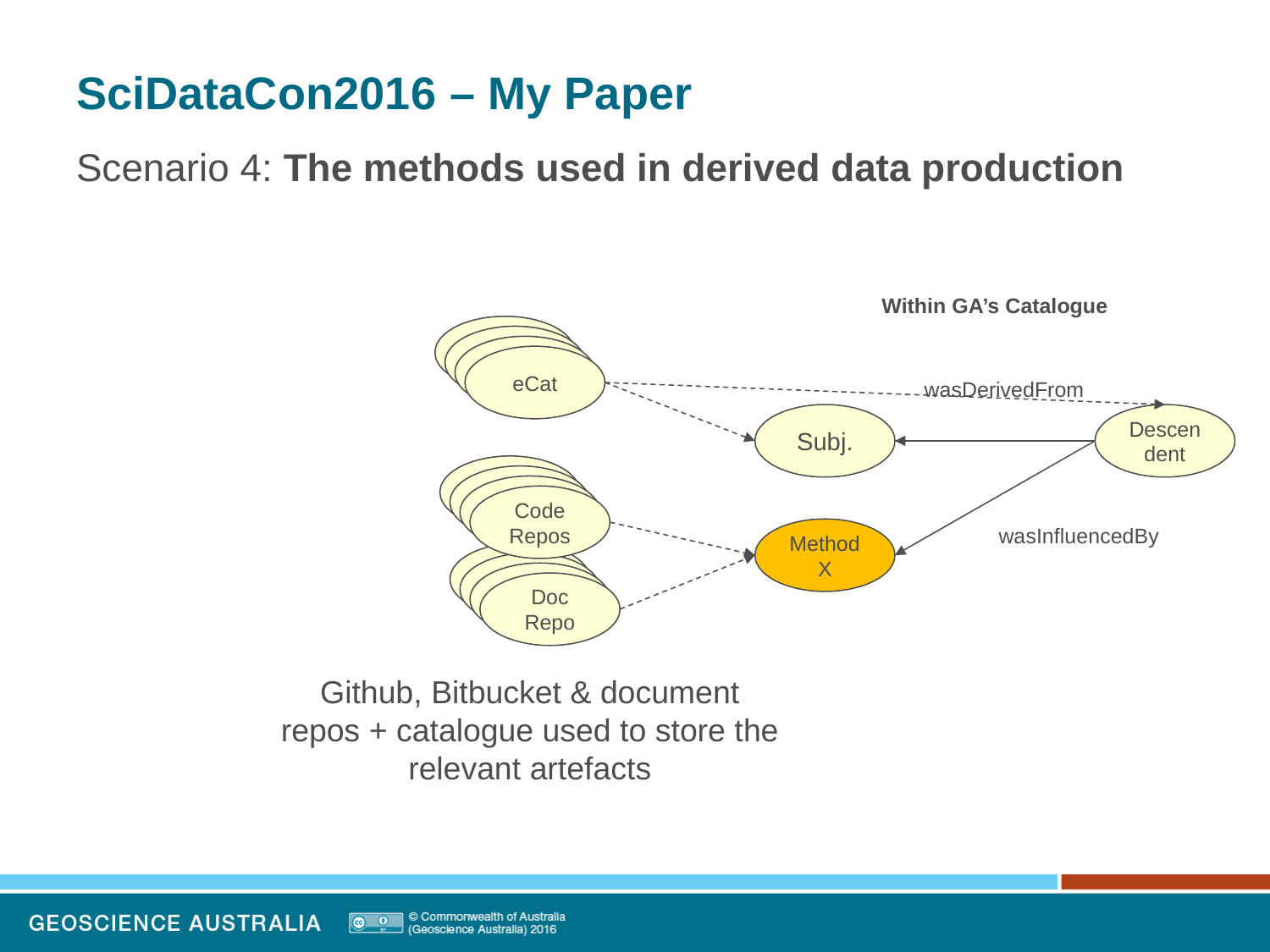

# SciDataCon2016 – My Paper
Scenario 4: The methods used in derived data production

Within GA’s Catalogue

eCat
wasDerivedFrom
Subj.
Descendent

Code Repos
wasInfluencedBy
Method X

Doc Repo
Github, Bitbucket & document repos + catalogue used to store the relevant artefacts